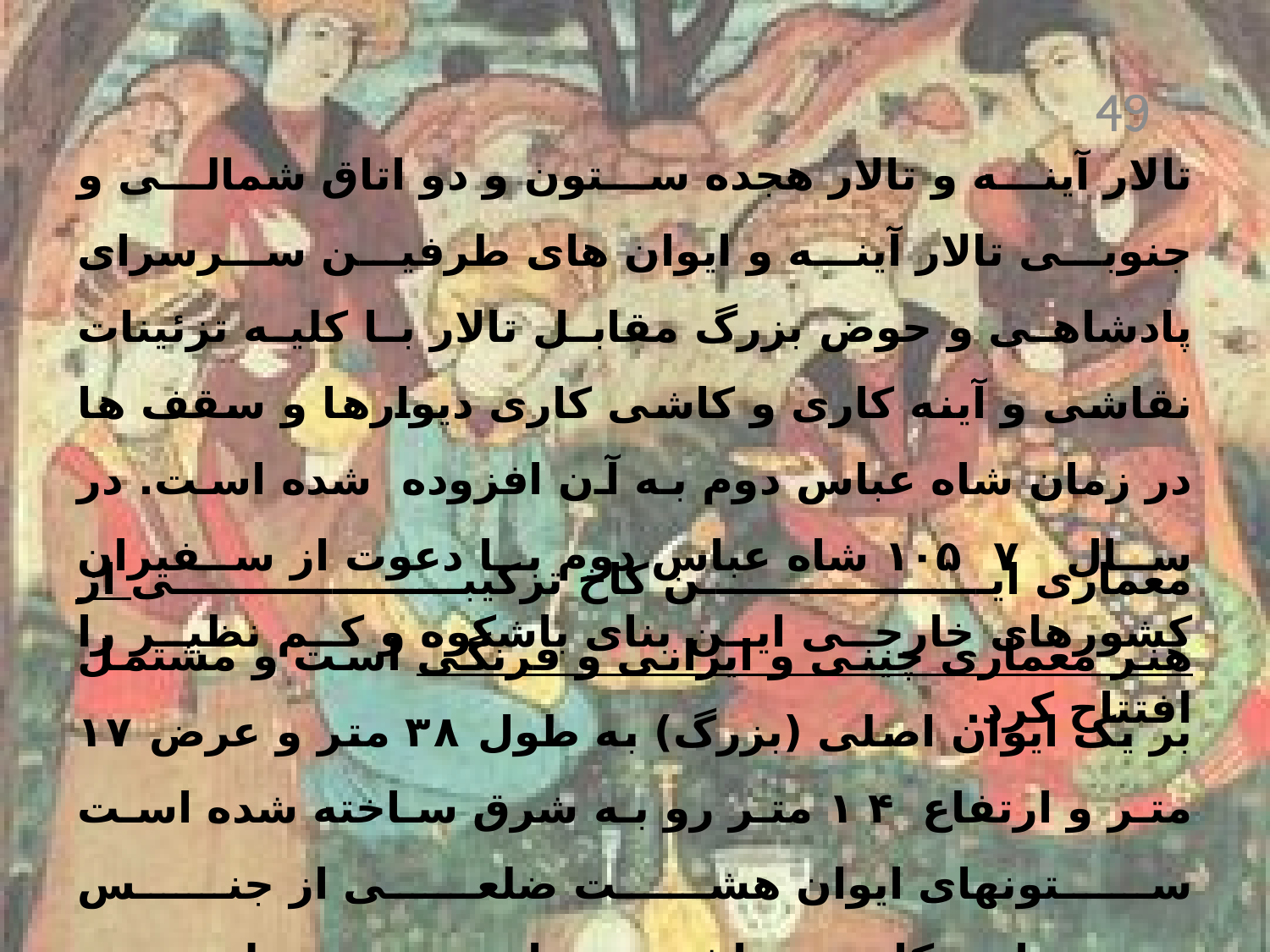

49
تالار آینه و تالار هجده ستون و دو اتاق شمالی و جنوبی تالار آینه و ایوان های طرفین سرسرای پادشاهی و حوض بزرگ مقابل تالار با کلیه تزئینات نقاشی و آینه کاری و کاشی کاری دیوارها و سقف ها در زمان شاه عباس دوم به آن افزوده  شده است. در سال ۱۰۵۷ شاه عباس دوم با دعوت از سفیران کشورهای خارجی این بنای باشکوه و کم نظیر را افتتاح کرد.
معماری این کاخ ترکیبی از هنر معماری چینی و ایرانی و فرنگی است و مشتمل بر یک ایوان اصلی (بزرگ) به طول ۳۸ متر و عرض ۱۷ متر و ارتفاع ۱۴ متر رو به شرق ساخته شده است ستونهای ایوان هشت ضلعی از جنس چوب چنار و کاج می باشند . چهار ستون وسط بر روی چهار شیر سنگی قرار دارد